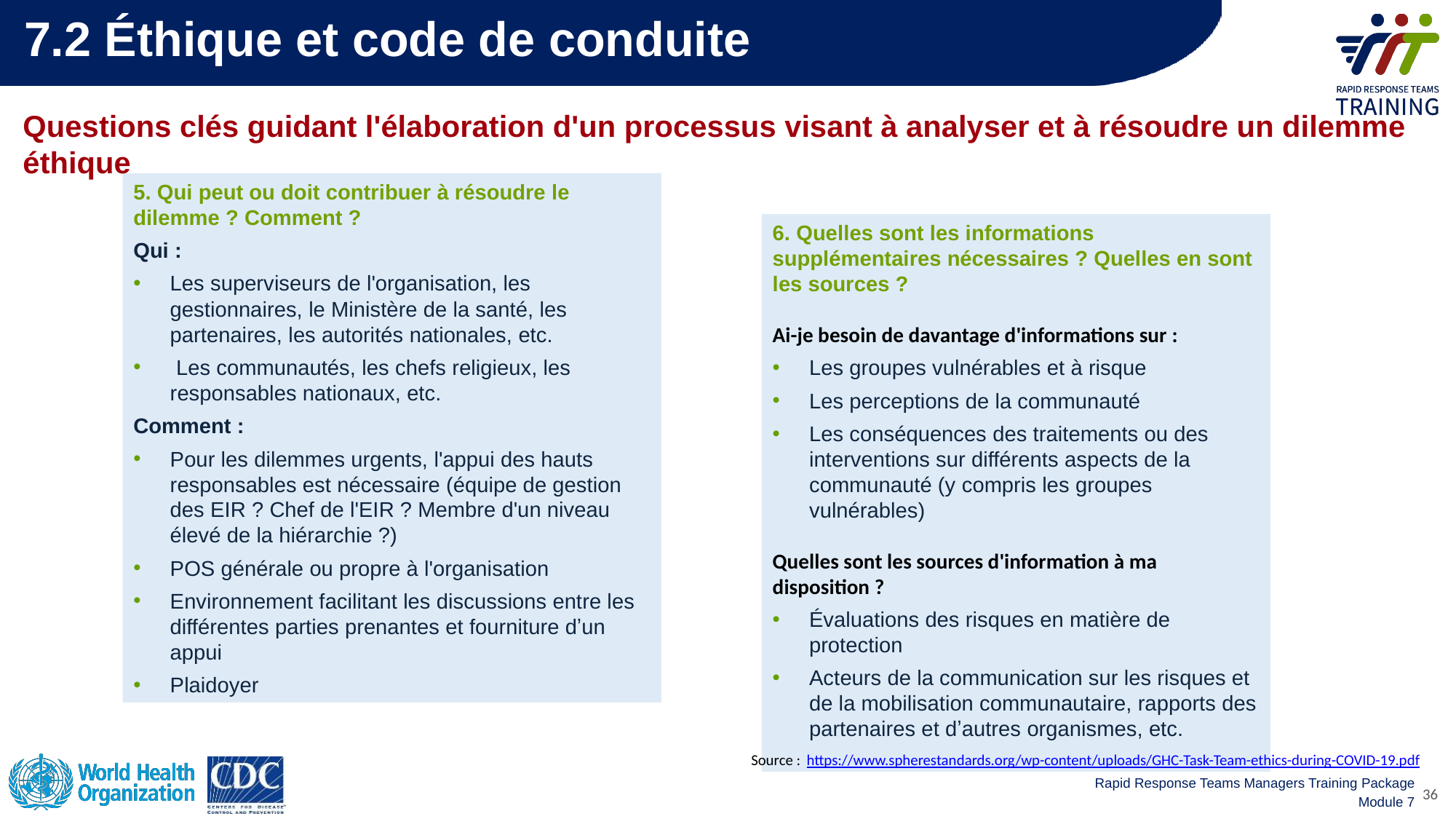

7.2 Éthique et code de conduite
Questions clés guidant l'élaboration d'un processus visant à analyser et à résoudre un dilemme éthique
5. Qui peut ou doit contribuer à résoudre le dilemme ? Comment ?
Qui :
Les superviseurs de l'organisation, les gestionnaires, le Ministère de la santé, les partenaires, les autorités nationales, etc.
 Les communautés, les chefs religieux, les responsables nationaux, etc.
Comment :
Pour les dilemmes urgents, l'appui des hauts responsables est nécessaire (équipe de gestion des EIR ? Chef de l'EIR ? Membre d'un niveau élevé de la hiérarchie ?)
POS générale ou propre à l'organisation
Environnement facilitant les discussions entre les différentes parties prenantes et fourniture dʼun appui
Plaidoyer
6. Quelles sont les informations supplémentaires nécessaires ? Quelles en sont les sources ?

Ai-je besoin de davantage d'informations sur :
Les groupes vulnérables et à risque
Les perceptions de la communauté
Les conséquences des traitements ou des interventions sur différents aspects de la communauté (y compris les groupes vulnérables)

Quelles sont les sources d'information à ma disposition ?
Évaluations des risques en matière de protection
Acteurs de la communication sur les risques et de la mobilisation communautaire, rapports des partenaires et dʼautres organismes, etc.

Source : https://www.spherestandards.org/wp-content/uploads/GHC-Task-Team-ethics-during-COVID-19.pdf
36